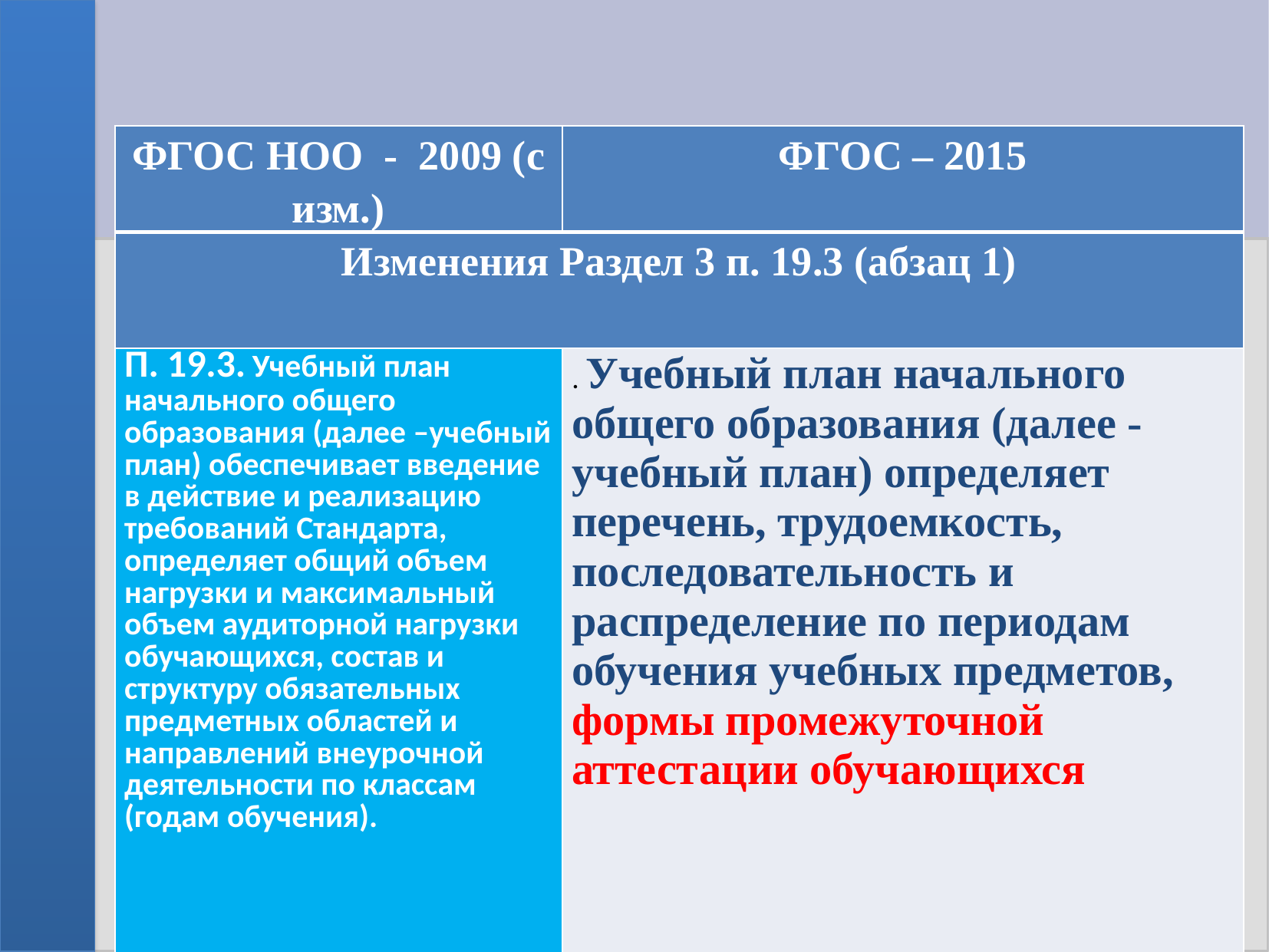

| ФГОС НОО - 2009 (с изм.) | ФГОС – 2015 |
| --- | --- |
| Изменения Раздел 3 п. 19.3 (абзац 1) |  |
| П. 19.3. Учебный план начального общего образования (далее –учебный план) обеспечивает введение в действие и реализацию требований Стандарта, определяет общий объем нагрузки и максимальный объем аудиторной нагрузки обучающихся, состав и структуру обязательных предметных областей и направлений внеурочной деятельности по классам (годам обучения). | . Учебный план начального общего образования (далее - учебный план) определяет перечень, трудоемкость, последовательность и распределение по периодам обучения учебных предметов, формы промежуточной аттестации обучающихся |